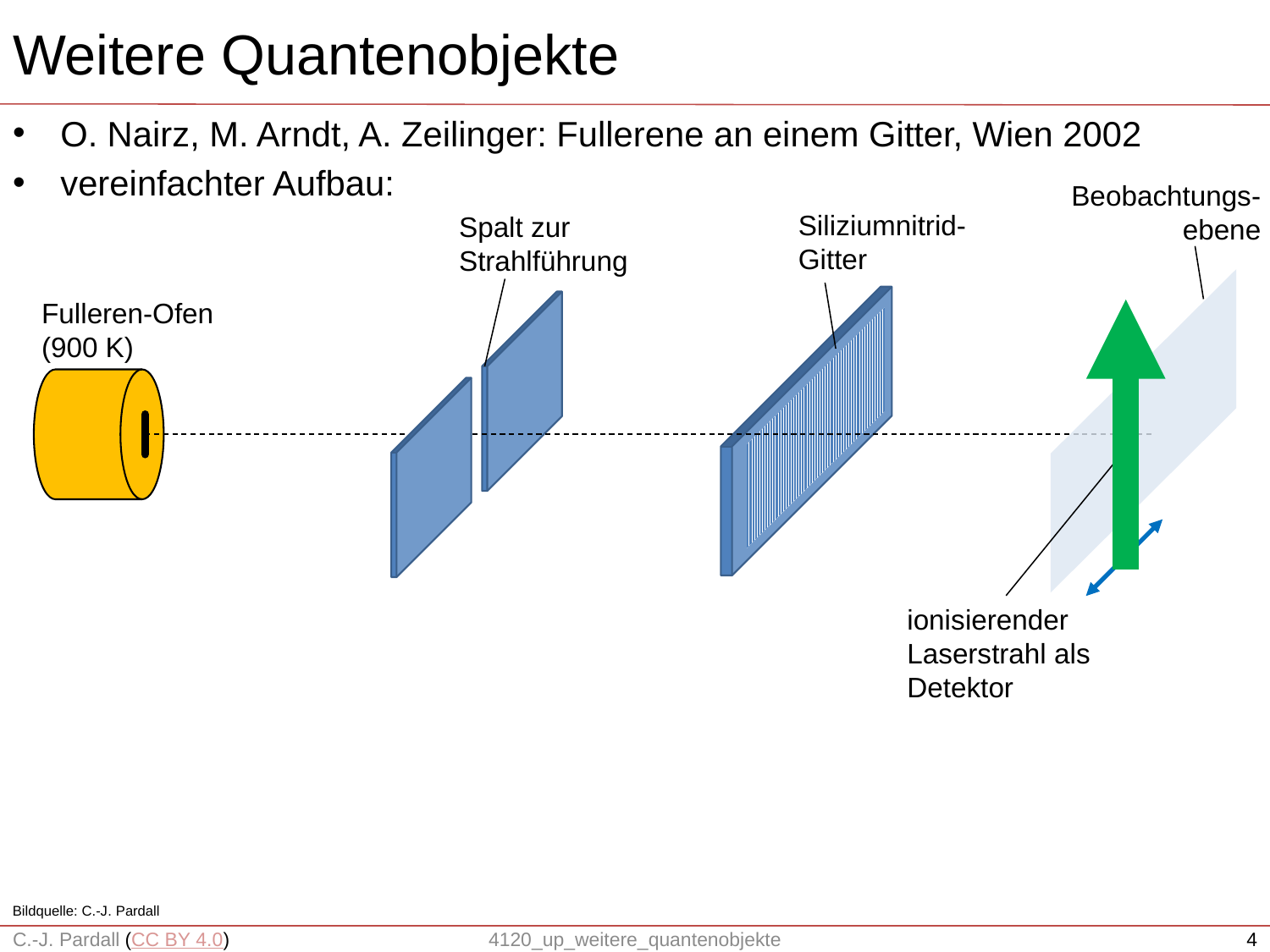

# Weitere Quantenobjekte
O. Nairz, M. Arndt, A. Zeilinger: Fullerene an einem Gitter, Wien 2002
vereinfachter Aufbau:
Beobachtungs-ebene
Siliziumnitrid-Gitter
Spalt zur Strahlführung

Fulleren-Ofen
(900 K)
ionisierender Laserstrahl als Detektor
Bildquelle: C.-J. Pardall
C.-J. Pardall
4120_up_weitere_quantenobjekte